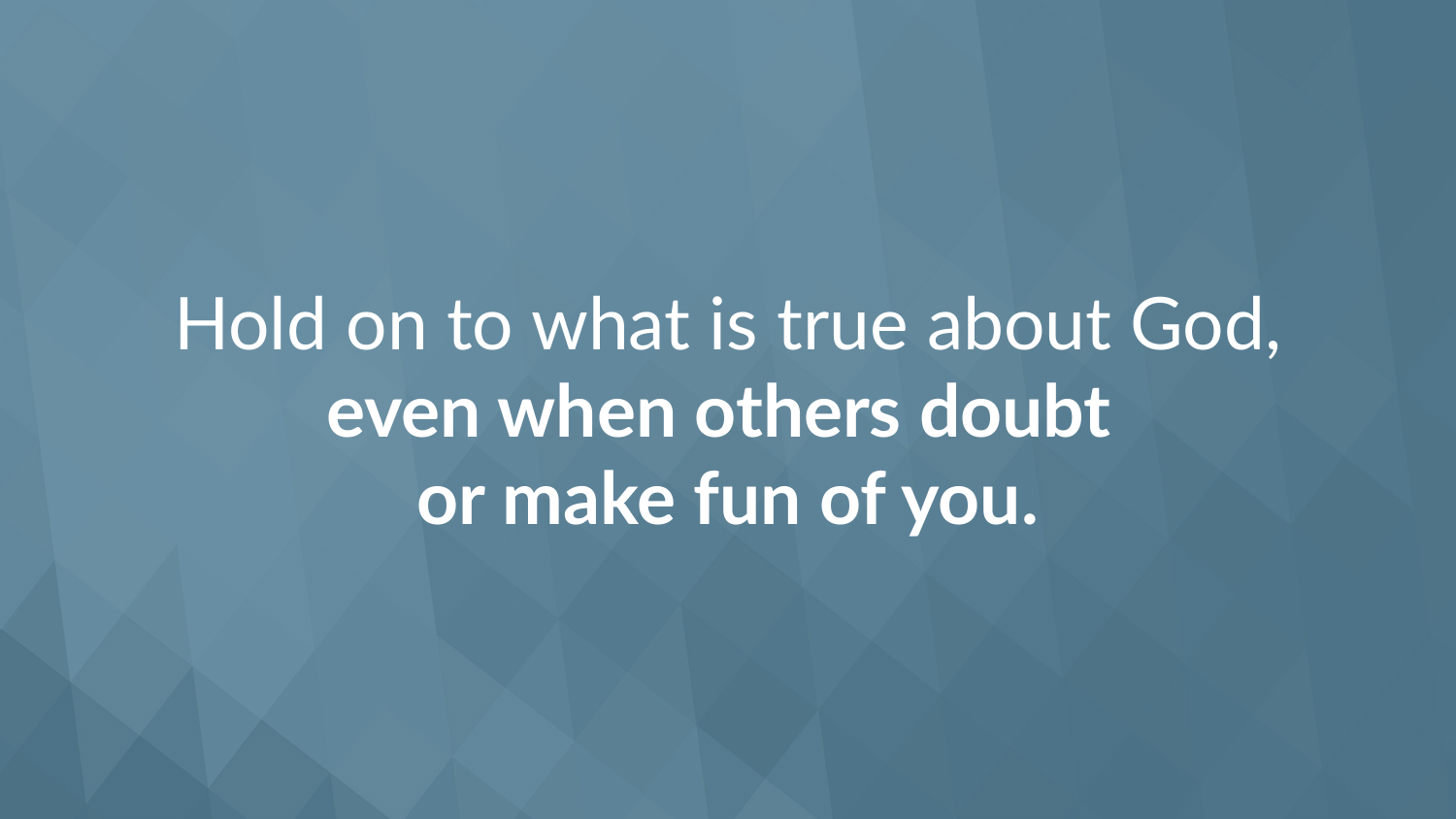

Hold on to what is true about God, even when others doubt
or make fun of you.